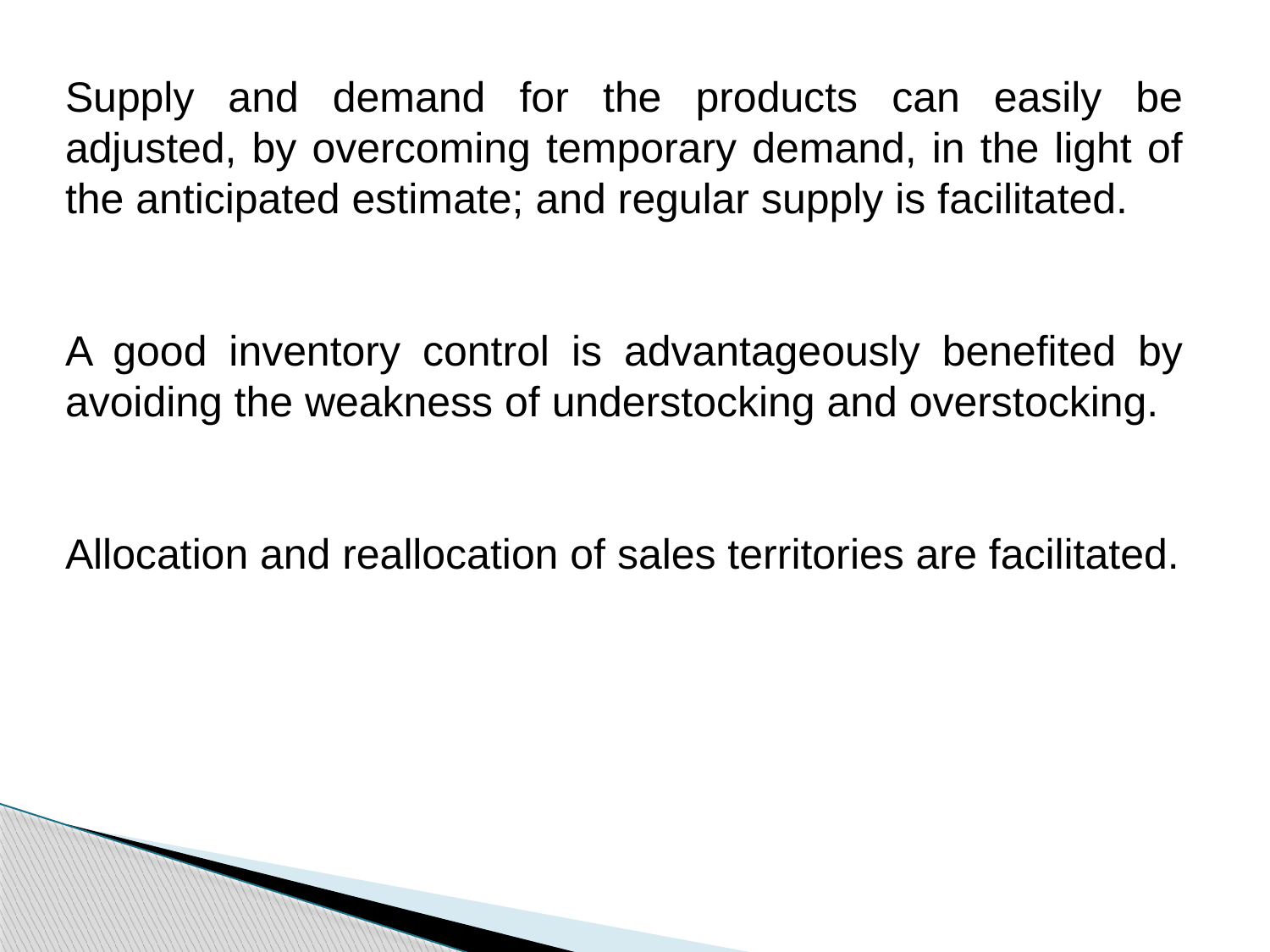

Supply and demand for the products can easily be adjusted, by overcoming temporary demand, in the light of the anticipated estimate; and regular supply is facilitated.

A good inventory control is advantageously benefited by avoiding the weakness of understocking and overstocking.

Allocation and reallocation of sales territories are facilitated.